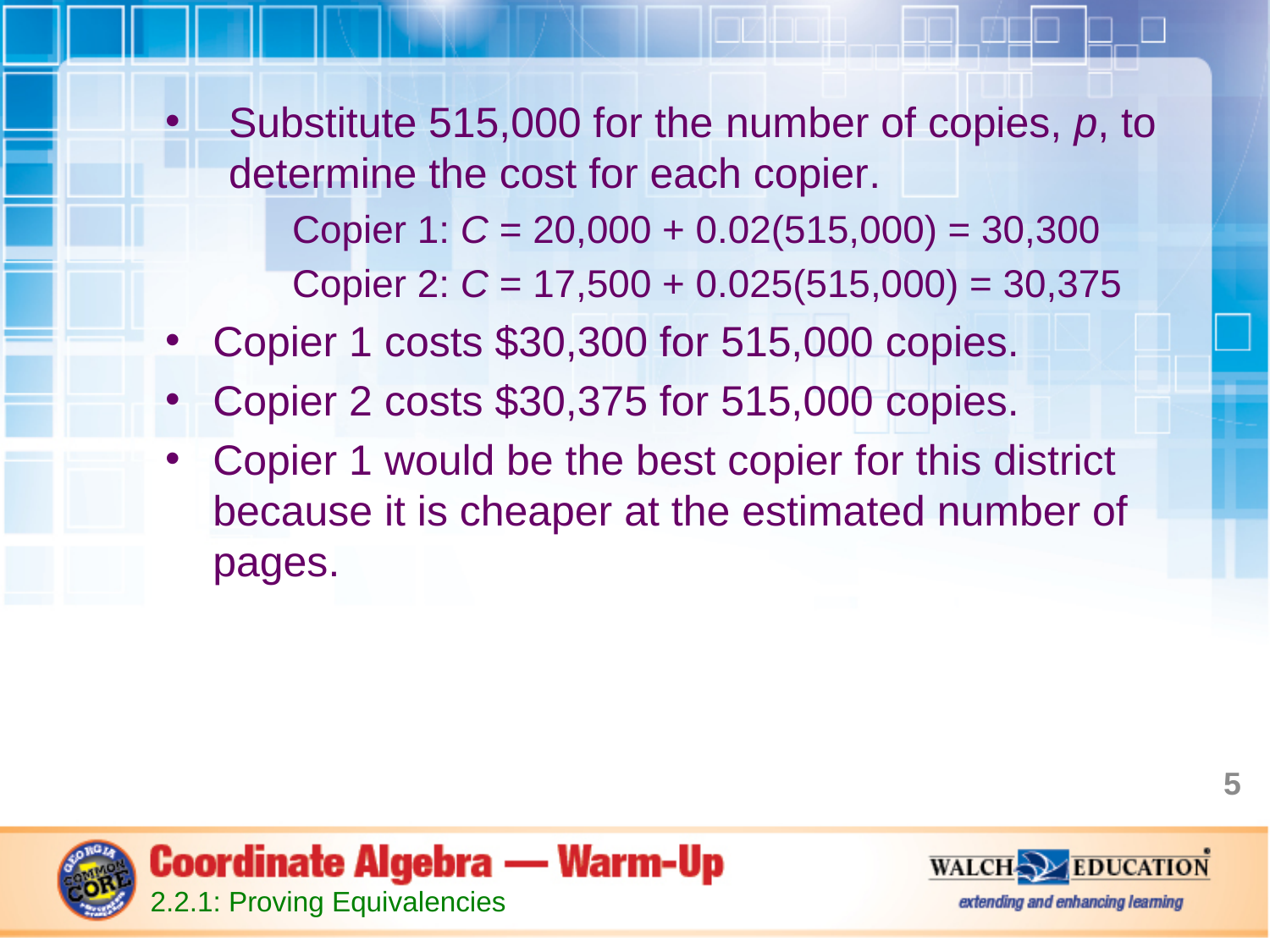

Substitute 515,000 for the number of copies, p, to determine the cost for each copier.
Copier 1: C = 20,000 + 0.02(515,000) = 30,300
Copier 2: C = 17,500 + 0.025(515,000) = 30,375
Copier 1 costs $30,300 for 515,000 copies.
Copier 2 costs $30,375 for 515,000 copies.
Copier 1 would be the best copier for this district because it is cheaper at the estimated number of pages.

5
2.2.1: Proving Equivalencies